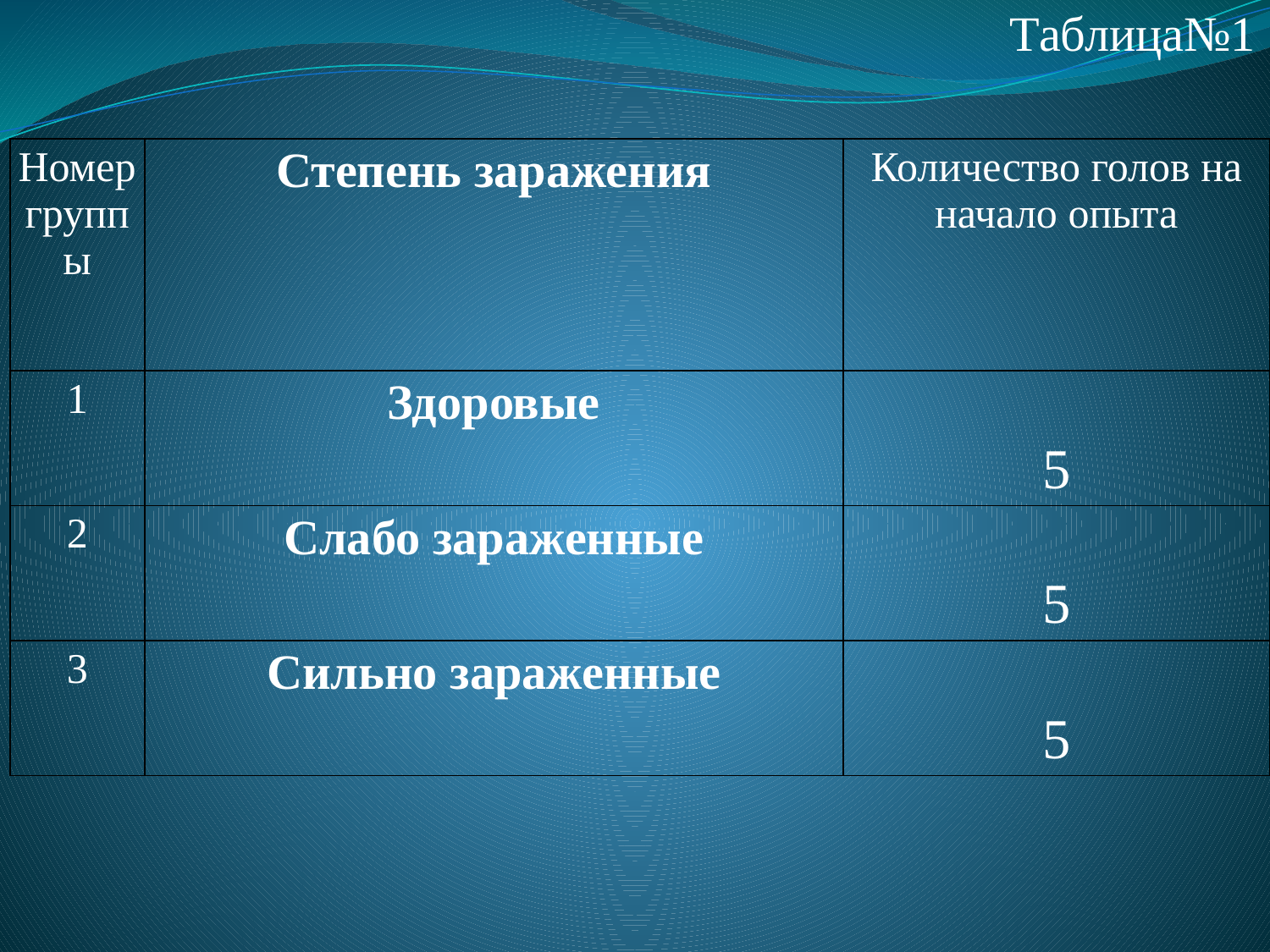

Таблица№1
| Номер группы | Степень заражения | Количество голов на начало опыта |
| --- | --- | --- |
| 1 | Здоровые | 5 |
| 2 | Слабо зараженные | 5 |
| 3 | Сильно зараженные | 5 |